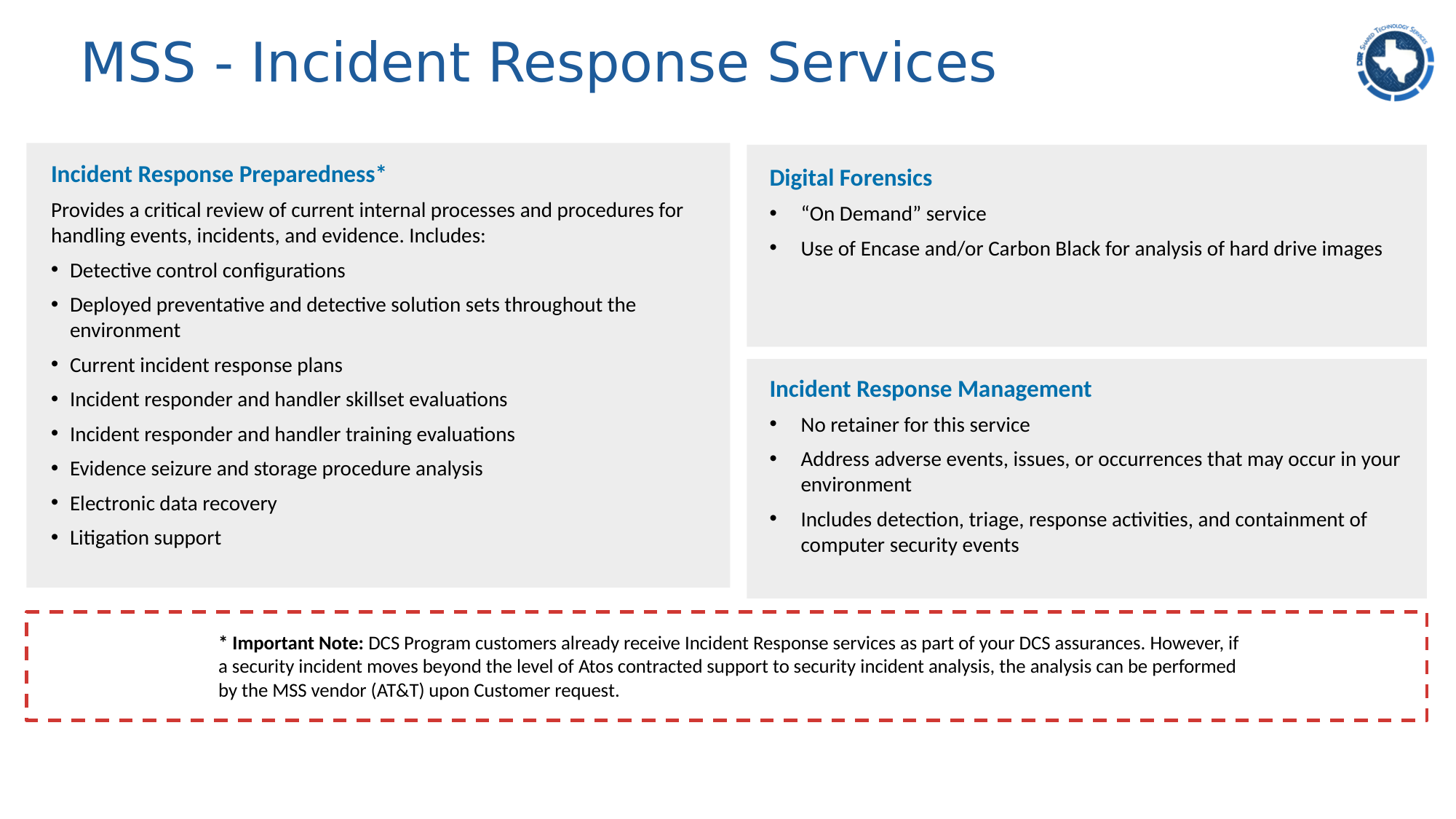

# MSS - Incident Response Services

Incident Response Preparedness*
Provides a critical review of current internal processes and procedures for handling events, incidents, and evidence. Includes:
Detective control configurations
Deployed preventative and detective solution sets throughout the environment
Current incident response plans
Incident responder and handler skillset evaluations
Incident responder and handler training evaluations
Evidence seizure and storage procedure analysis
Electronic data recovery
Litigation support
Digital Forensics
“On Demand” service
Use of Encase and/or Carbon Black for analysis of hard drive images

Incident Response Management
No retainer for this service
Address adverse events, issues, or occurrences that may occur in your environment
Includes detection, triage, response activities, and containment of computer security events

* Important Note: DCS Program customers already receive Incident Response services as part of your DCS assurances. However, if a security incident moves beyond the level of Atos contracted support to security incident analysis, the analysis can be performed by the MSS vendor (AT&T) upon Customer request.